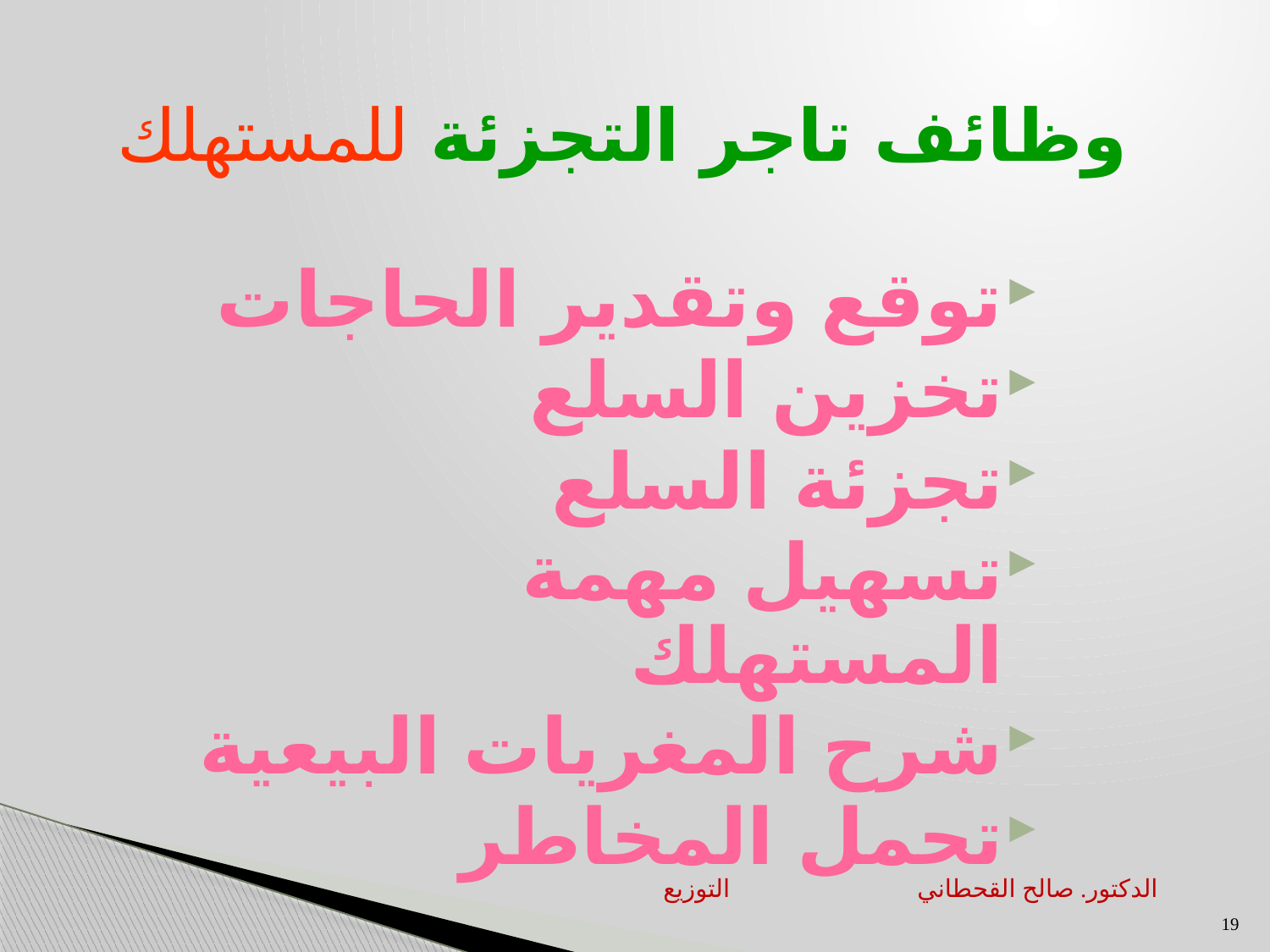

# وظائف تاجر التجزئة للمستهلك
توقع وتقدير الحاجات
تخزين السلع
تجزئة السلع
تسهيل مهمة المستهلك
شرح المغريات البيعية
تحمل المخاطر
التوزيع		الدكتور. صالح القحطاني

19